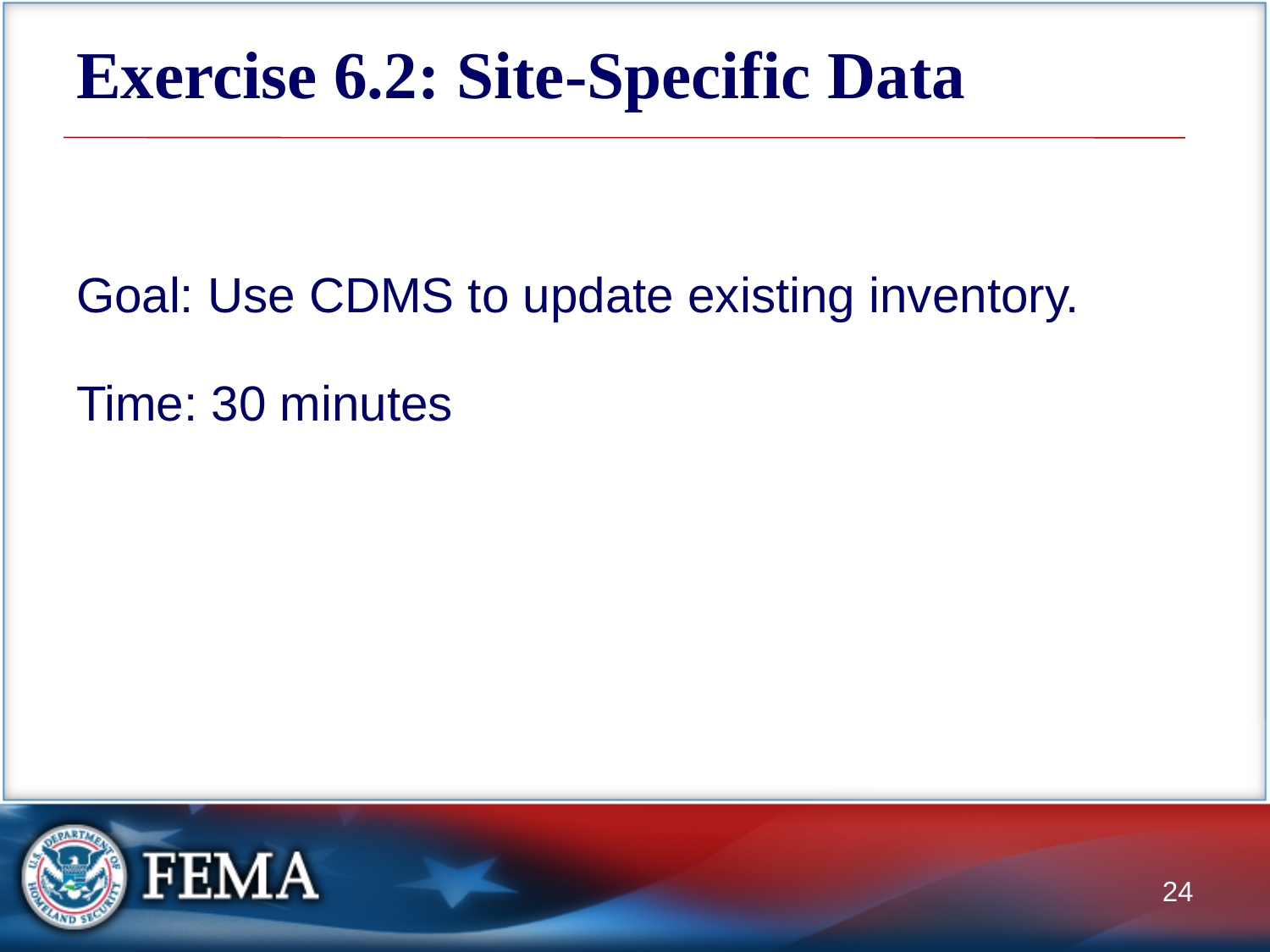

# Exercise 6.2: Site-Specific Data

Goal: Use CDMS to update existing inventory.
Time: 30 minutes
24